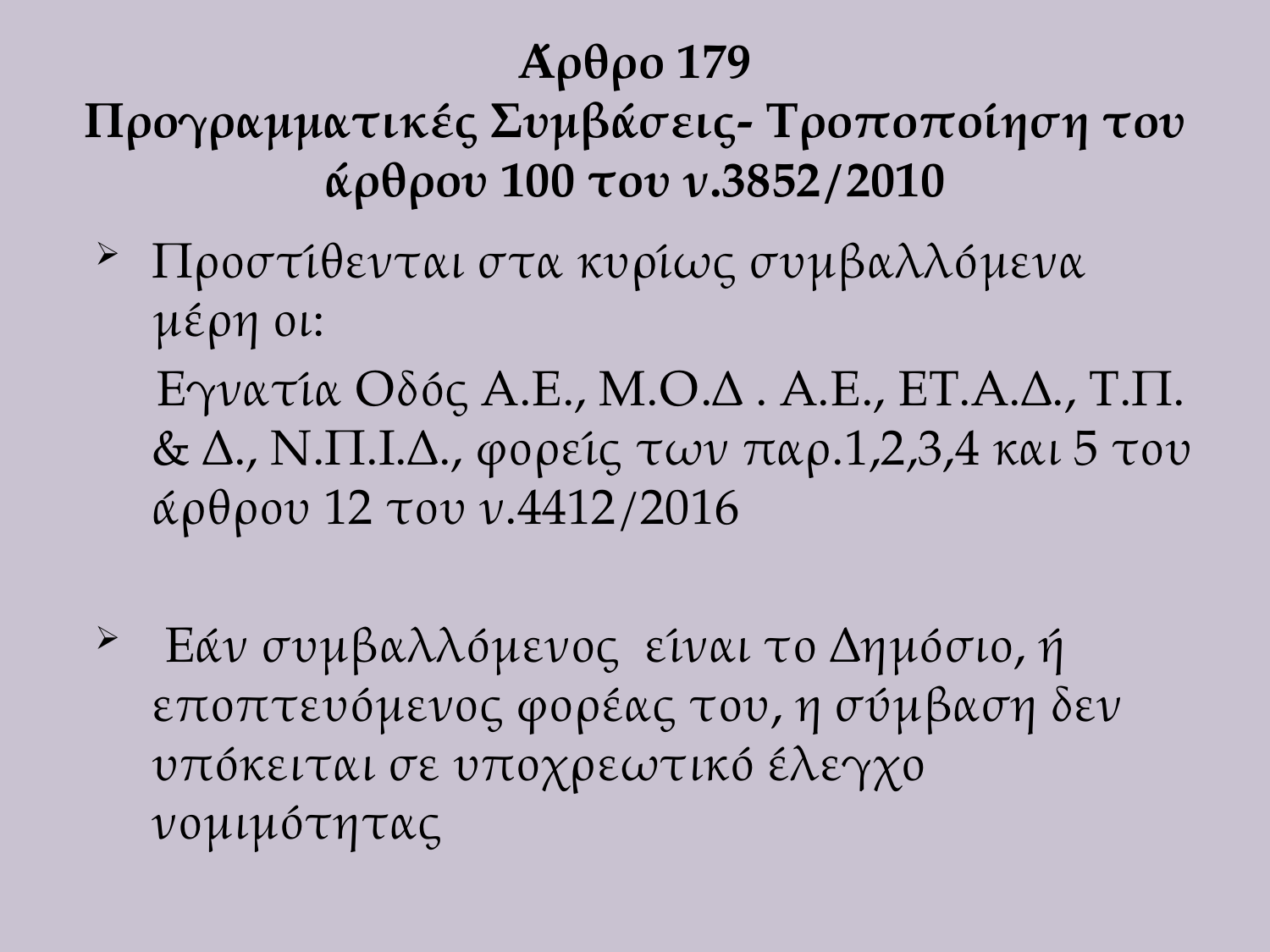

# Άρθρο 179 Προγραμματικές Συμβάσεις- Τροποποίηση του άρθρου 100 του ν.3852/2010
Προστίθενται στα κυρίως συμβαλλόμενα μέρη οι:
     Εγνατία Οδός Α.Ε., Μ.Ο.Δ . Α.Ε., ΕΤ.Α.Δ., Τ.Π. & Δ., Ν.Π.Ι.Δ., φορείς των παρ.1,2,3,4 και 5 του άρθρου 12 του ν.4412/2016

 Εάν συμβαλλόμενος  είναι το Δημόσιο, ή εποπτευόμενος φορέας του, η σύμβαση δεν υπόκειται σε υποχρεωτικό έλεγχο νομιμότητας